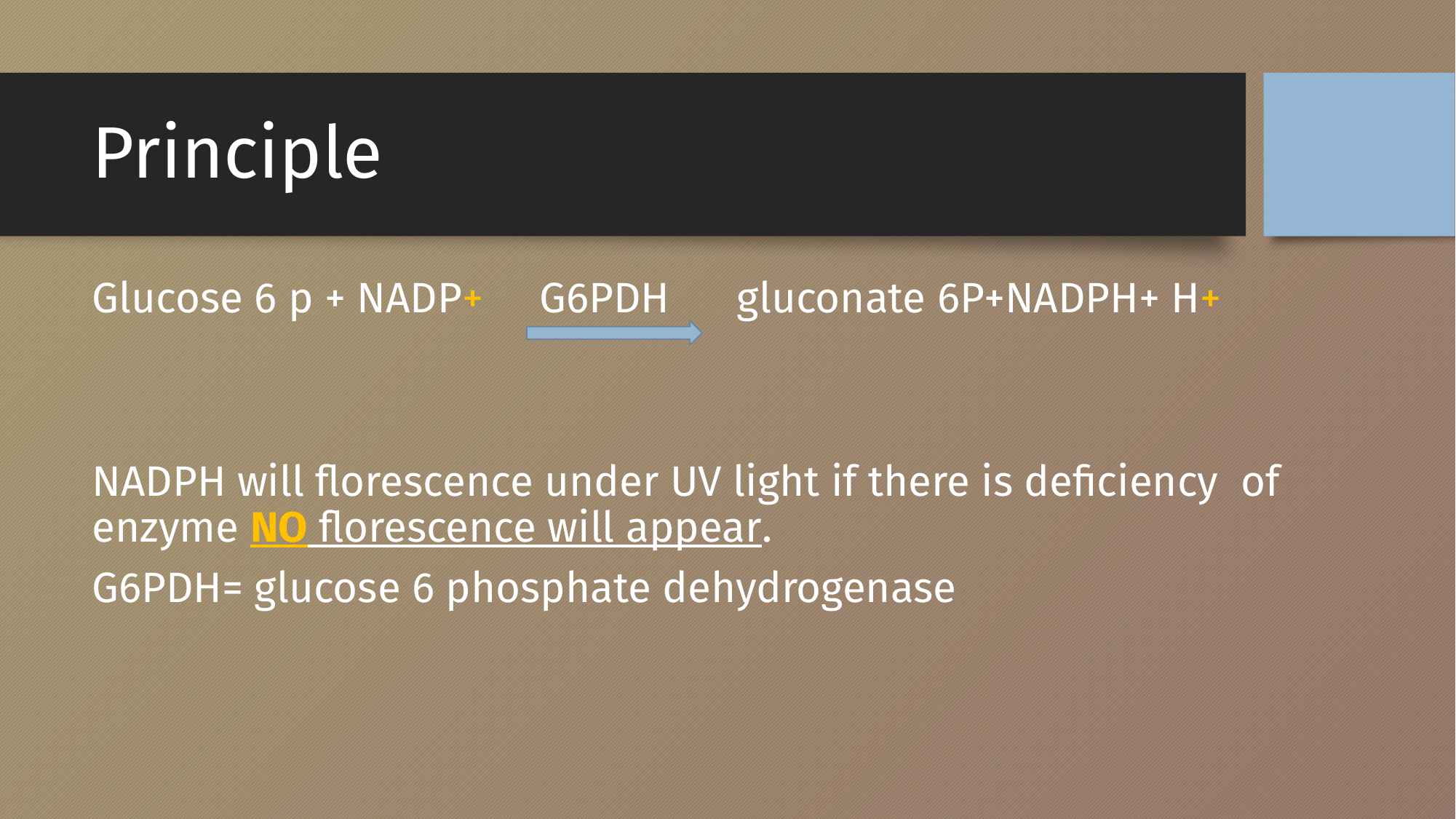

# Principle
Glucose 6 p + NADP+     G6PDH      gluconate 6P+NADPH+ H+

NADPH will florescence under UV light if there is deficiency  of enzyme NO florescence will appear.
G6PDH= glucose 6 phosphate dehydrogenase